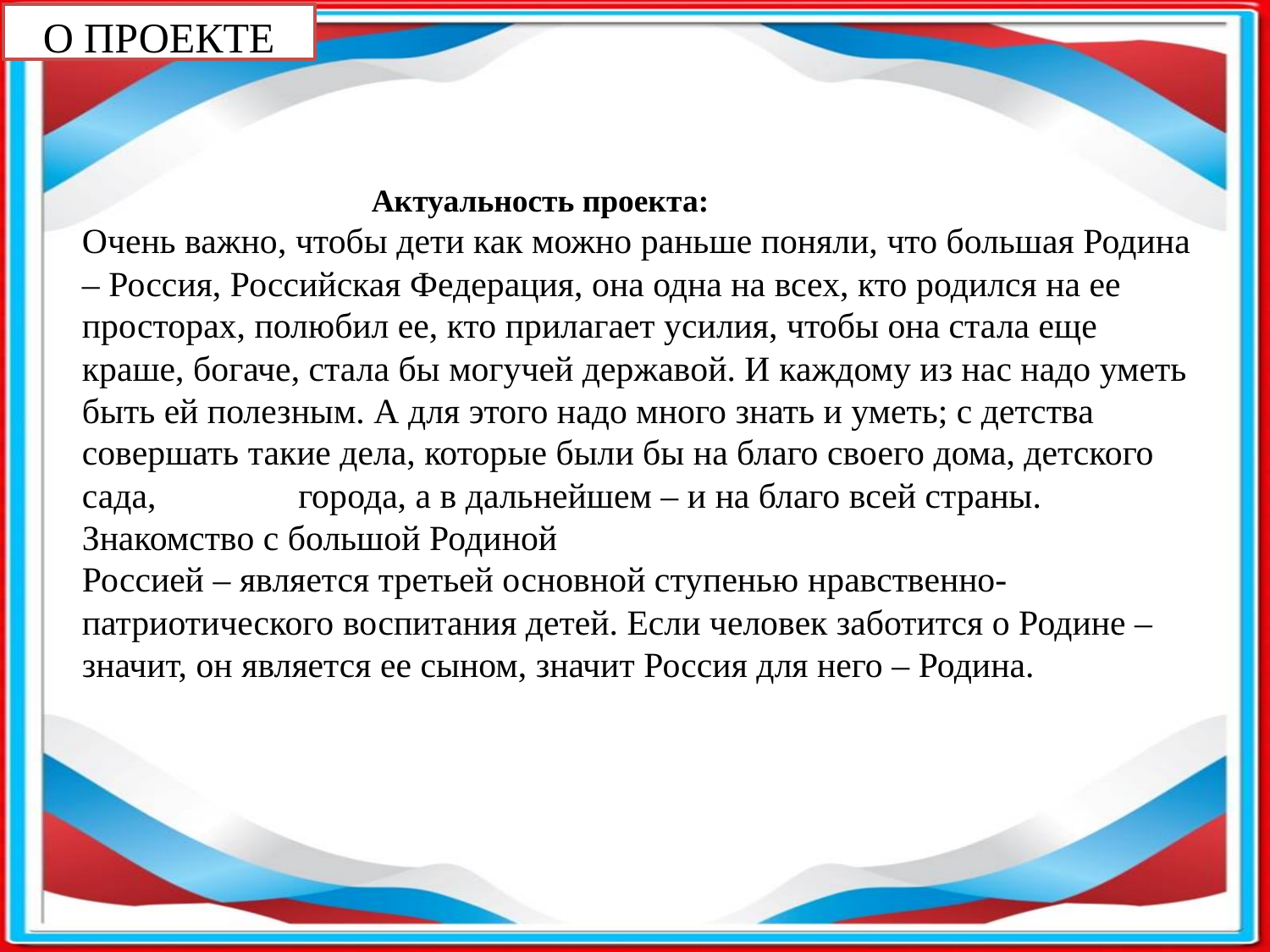

О ПРОЕКТЕ

                                    Актуальность проекта:
Очень важно, чтобы дети как можно раньше поняли, что большая Родина – Россия, Российская Федерация, она одна на всех, кто родился на ее просторах, полюбил ее, кто прилагает усилия, чтобы она стала еще краше, богаче, стала бы могучей державой. И каждому из нас надо уметь быть ей полезным. А для этого надо много знать и уметь; с детства совершать такие дела, которые были бы на благо своего дома, детского сада,                города, а в дальнейшем – и на благо всей страны.
Знакомство с большой Родиной
Россией – является третьей основной ступенью нравственно-патриотического воспитания детей. Если человек заботится о Родине – значит, он является ее сыном, значит Россия для него – Родина.